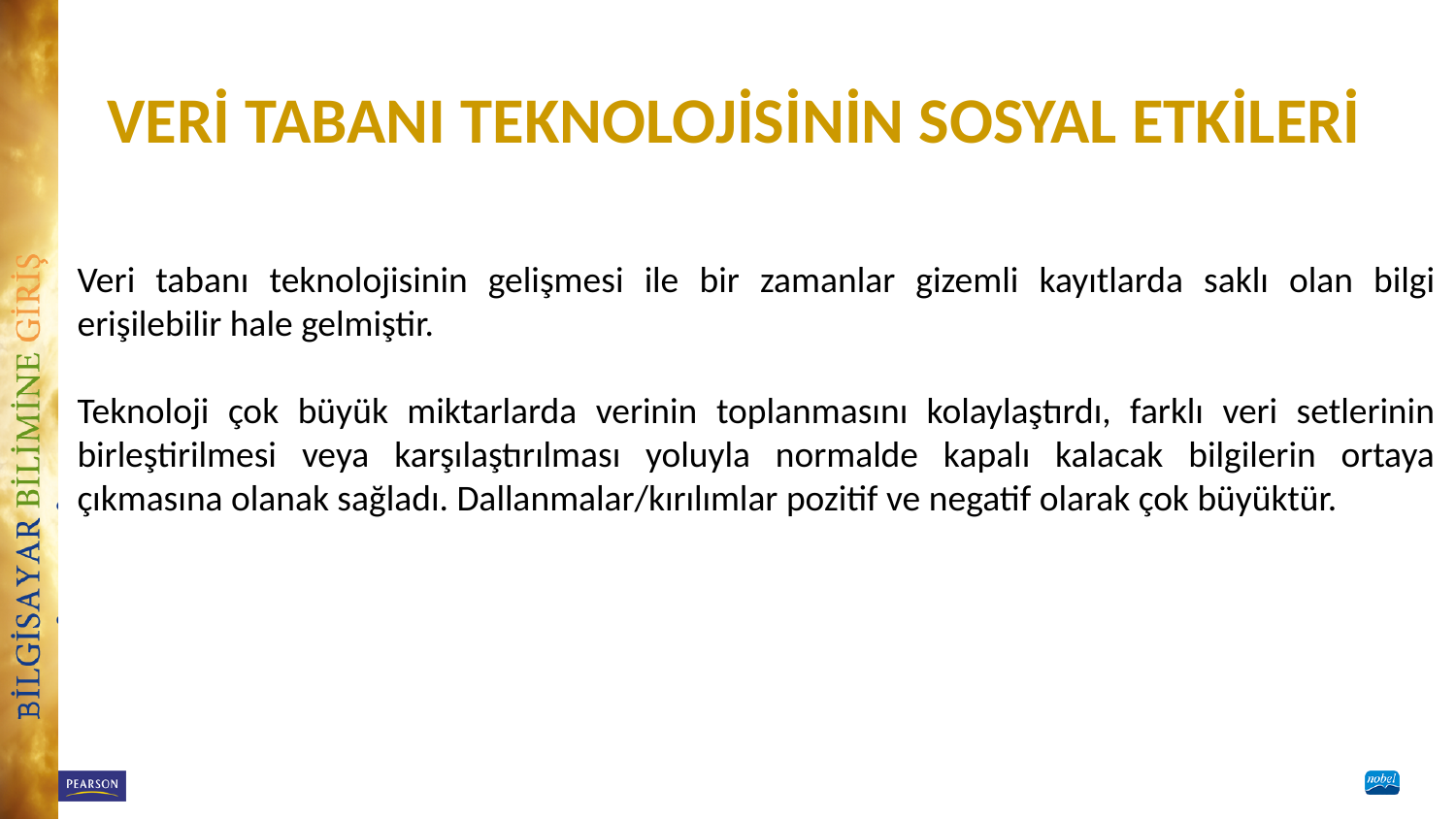

# VERİ TABANI TEKNOLOJİSİNİN SOSYAL ETKİLERİ
Veri tabanı teknolojisinin gelişmesi ile bir zamanlar gizemli kayıtlarda saklı olan bilgi erişilebilir hale gelmiştir.

Teknoloji çok büyük miktarlarda verinin toplanmasını kolaylaştırdı, farklı veri setlerinin birleştirilmesi veya karşılaştırılması yoluyla normalde kapalı kalacak bilgilerin ortaya çıkmasına olanak sağladı. Dallanmalar/kırılımlar pozitif ve negatif olarak çok büyüktür.